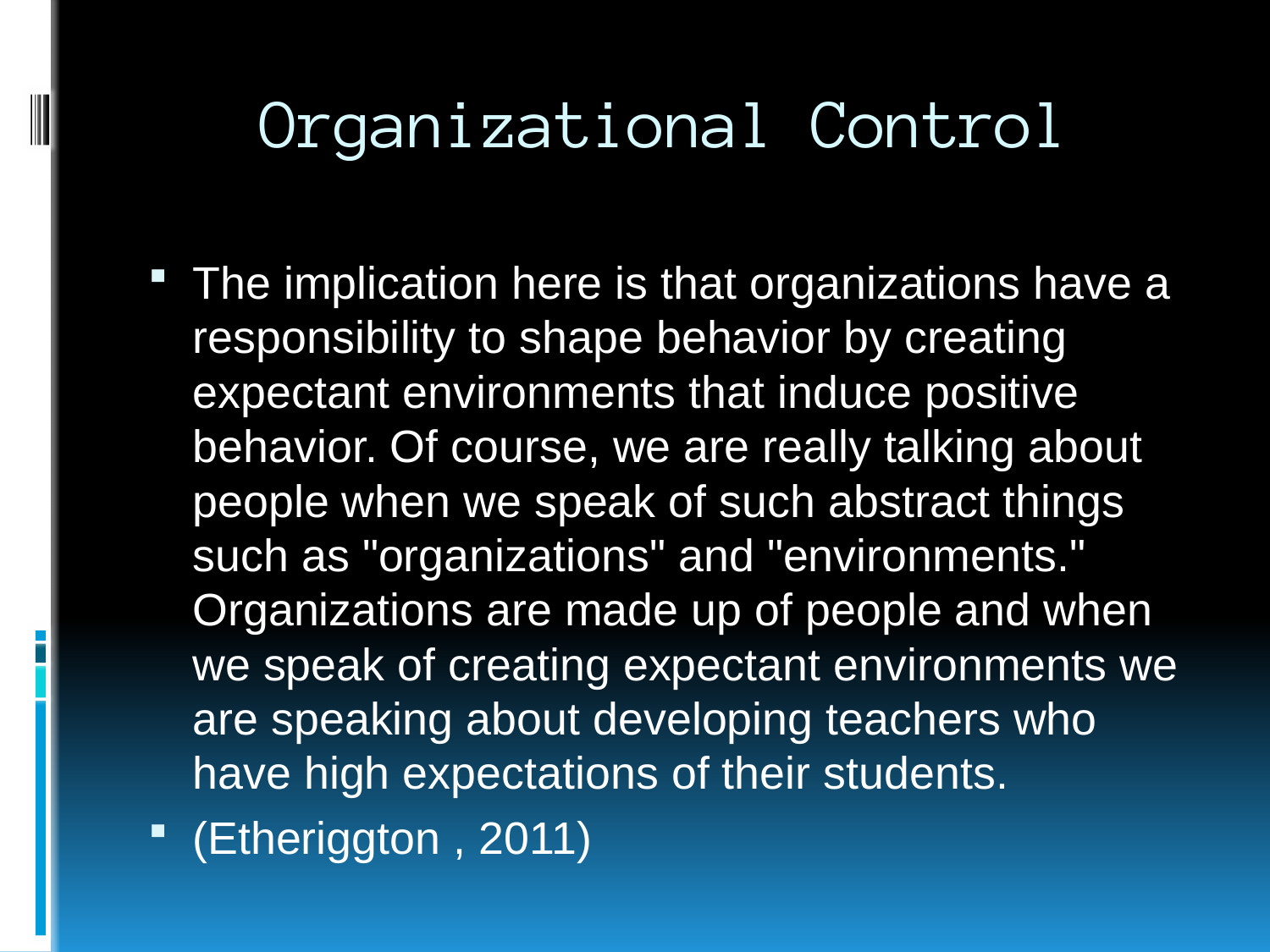

# Organizational Control
The implication here is that organizations have a responsibility to shape behavior by creating expectant environments that induce positive behavior. Of course, we are really talking about people when we speak of such abstract things such as "organizations" and "environments." Organizations are made up of people and when we speak of creating expectant environments we are speaking about developing teachers who have high expectations of their students.
(Etheriggton , 2011)